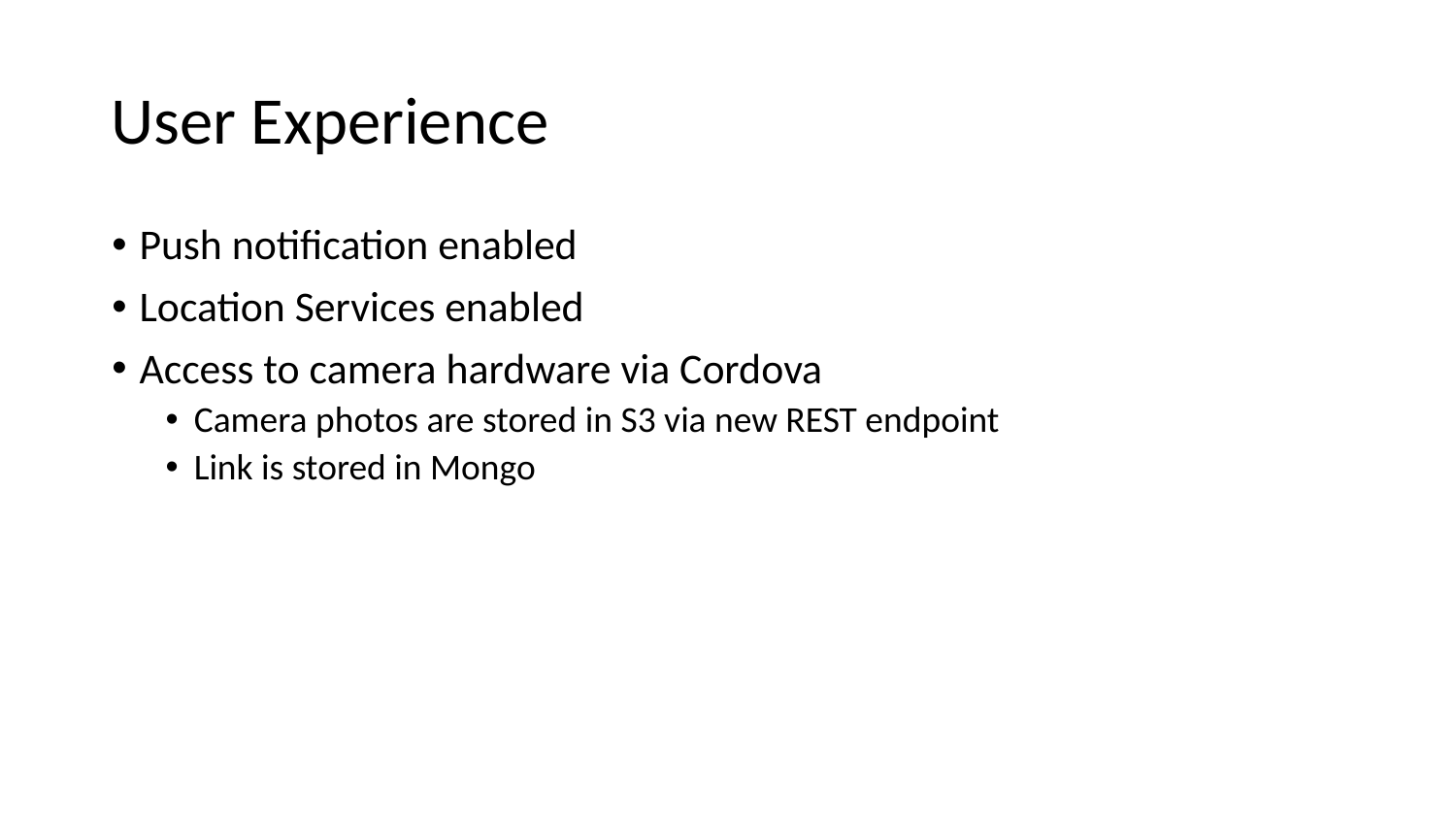

# User Experience
Push notification enabled
Location Services enabled
Access to camera hardware via Cordova
Camera photos are stored in S3 via new REST endpoint
Link is stored in Mongo